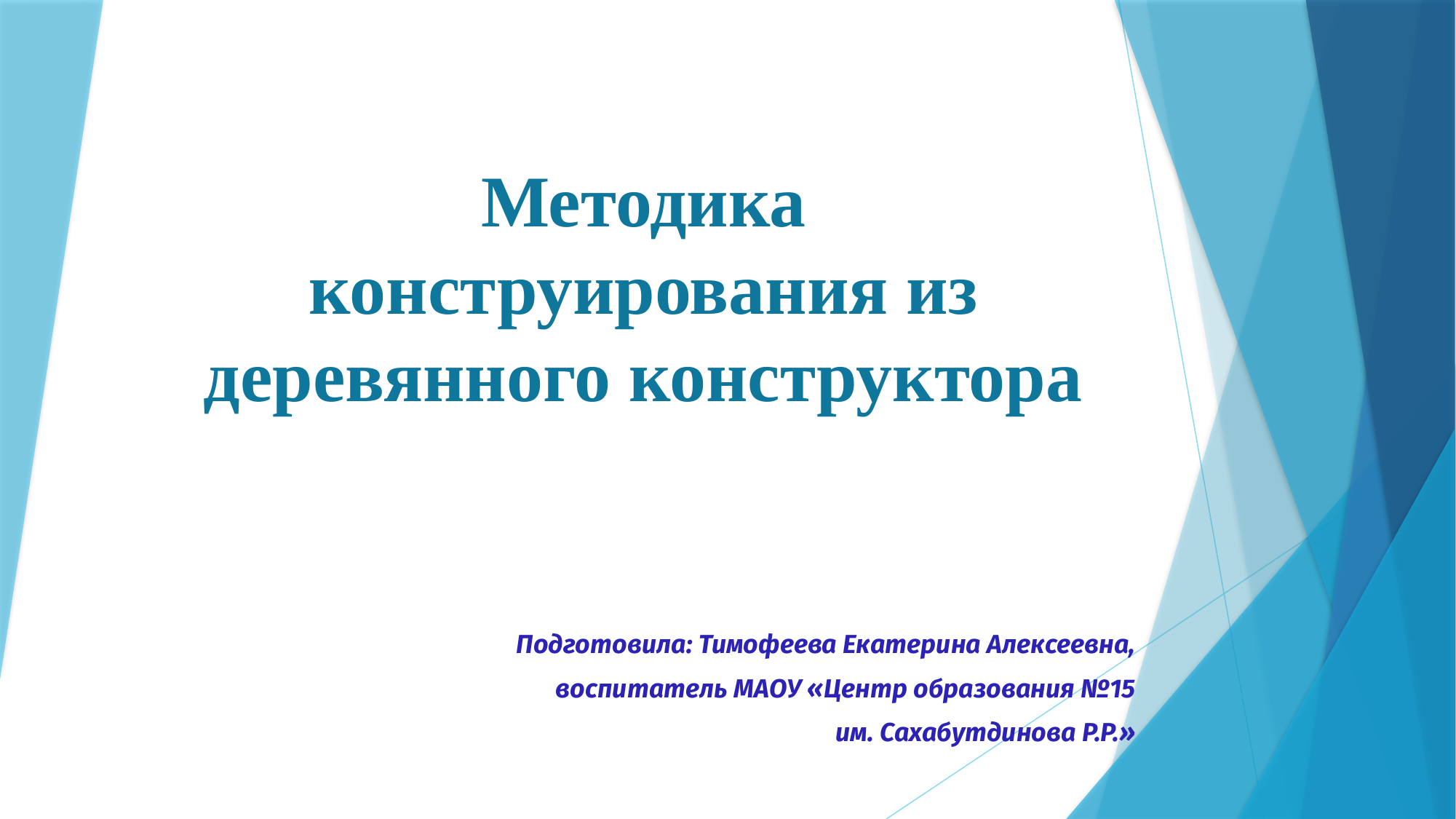

# Методика конструирования из деревянного конструктора
Подготовила: Тимофеева Екатерина Алексеевна,
воспитатель МАОУ «Центр образования №15
им. Сахабутдинова Р.Р.»